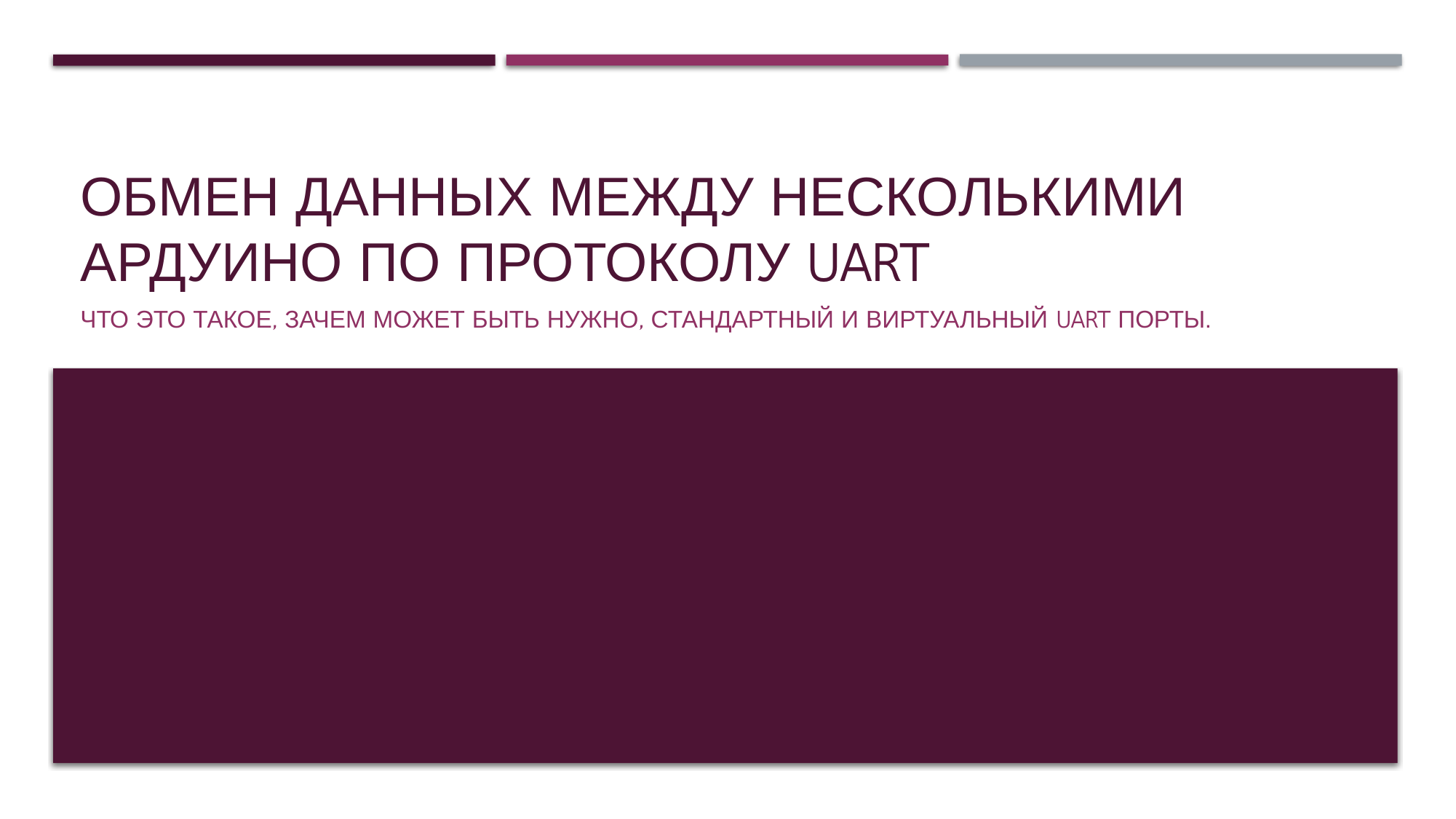

# Обмен данных между несколькими ардуино по протоколу UART
Что это такое, зачем может быть нужно, стандартный и виртуальный UART порты.